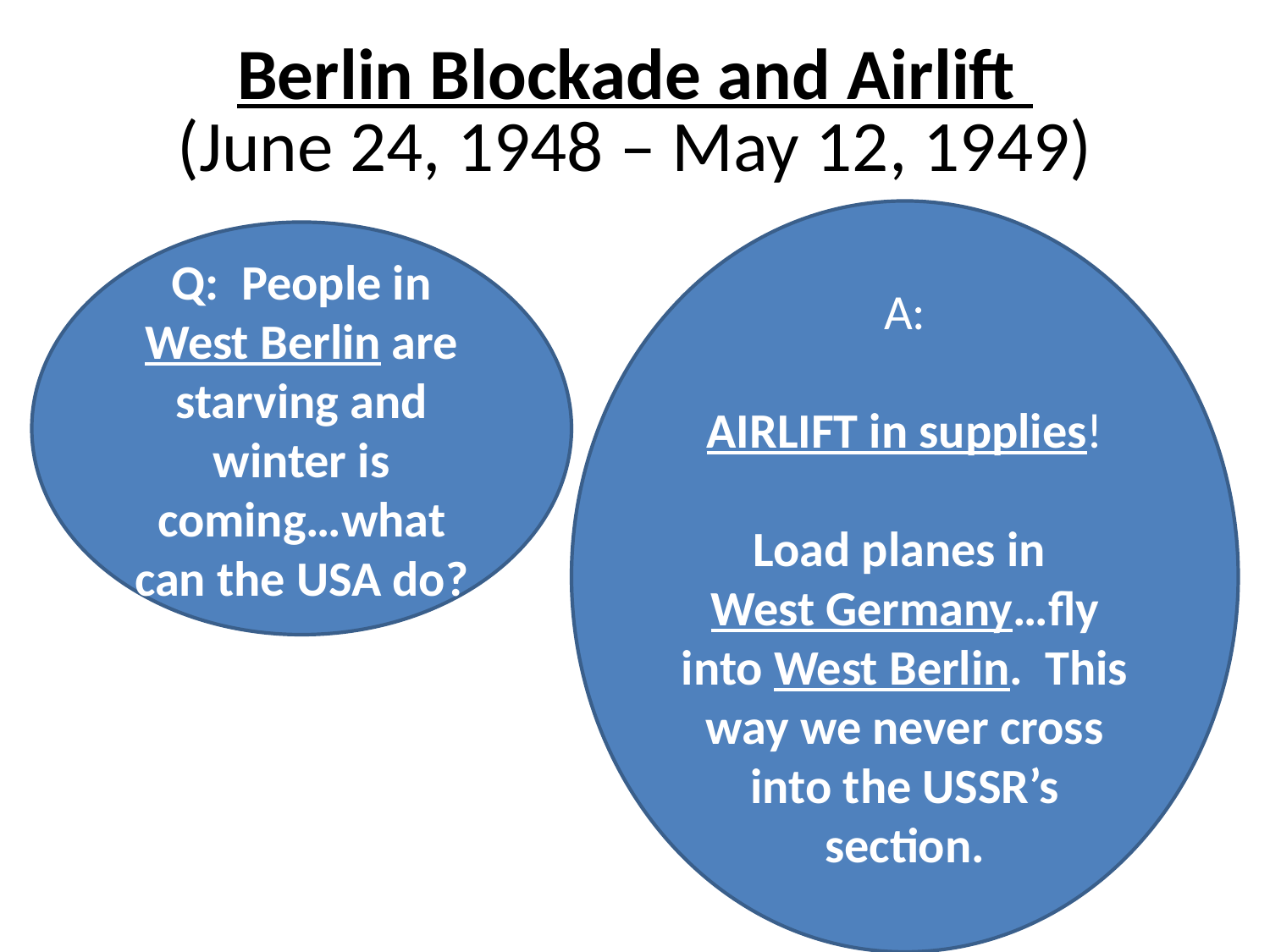

# Berlin Blockade and Airlift (June 24, 1948 – May 12, 1949)
A:

AIRLIFT in supplies!

Load planes in
West Germany…fly into West Berlin.  This way we never cross into the USSR’s section.
Q:  People in West Berlin are starving and winter is coming…what can the USA do?